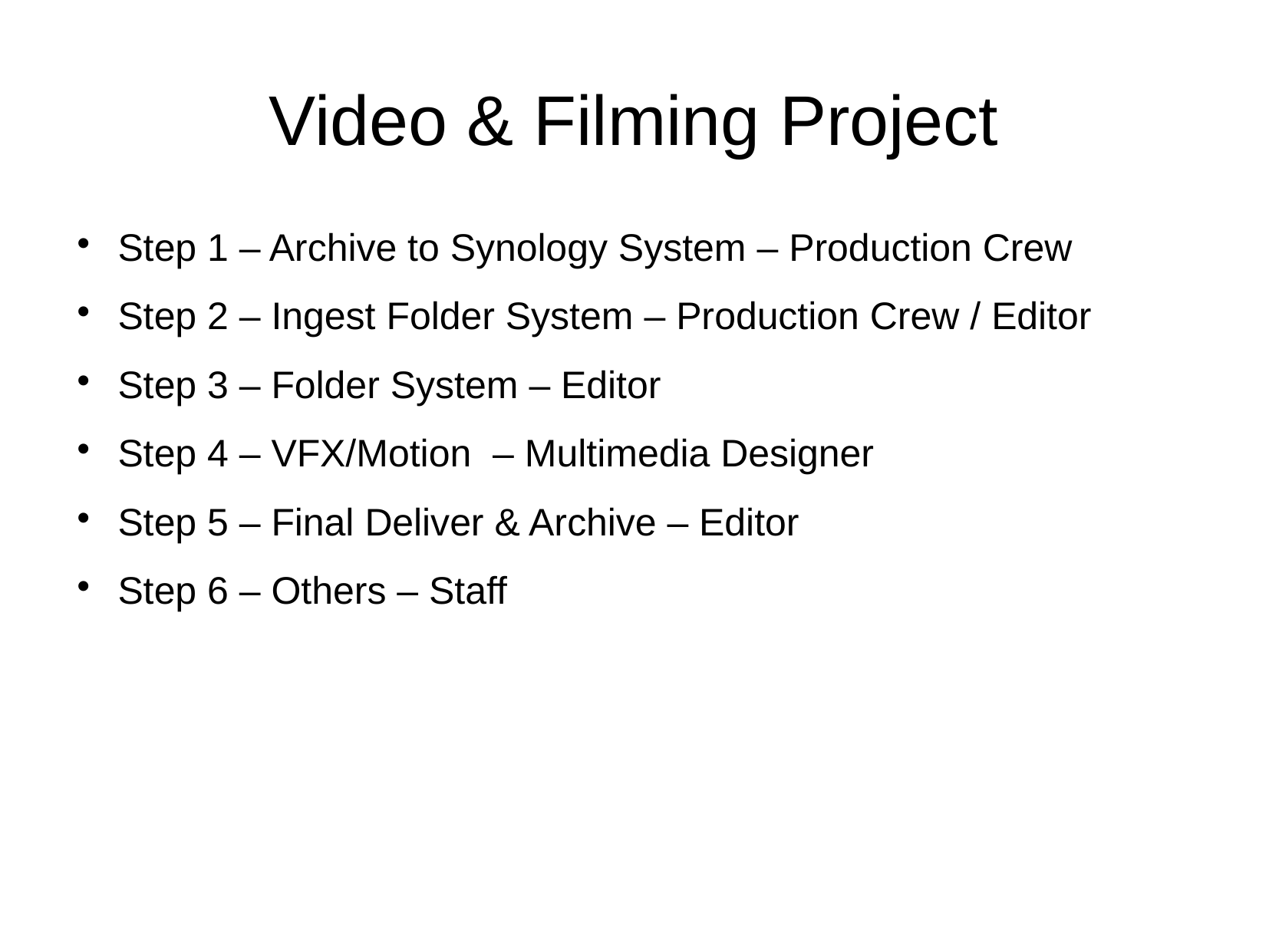

Video & Filming Project
Step 1 – Archive to Synology System – Production Crew
Step 2 – Ingest Folder System – Production Crew / Editor
Step 3 – Folder System – Editor
Step 4 – VFX/Motion  – Multimedia Designer
Step 5 – Final Deliver & Archive – Editor
Step 6 – Others – Staff